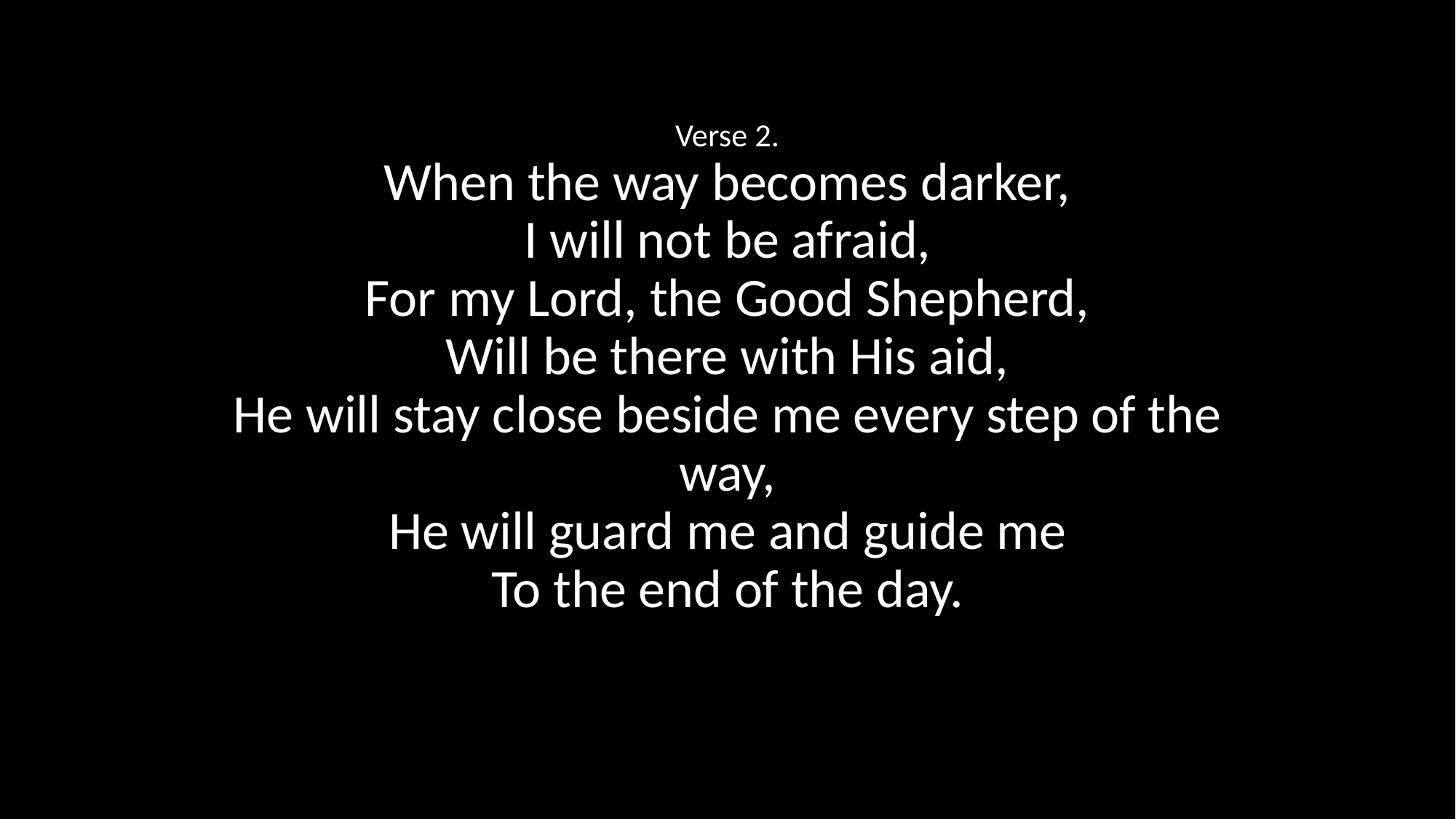

Verse 2.
When the way becomes darker,
I will not be afraid,
For my Lord, the Good Shepherd,
Will be there with His aid,
He will stay close beside me every step of the way,
He will guard me and guide me
To the end of the day.